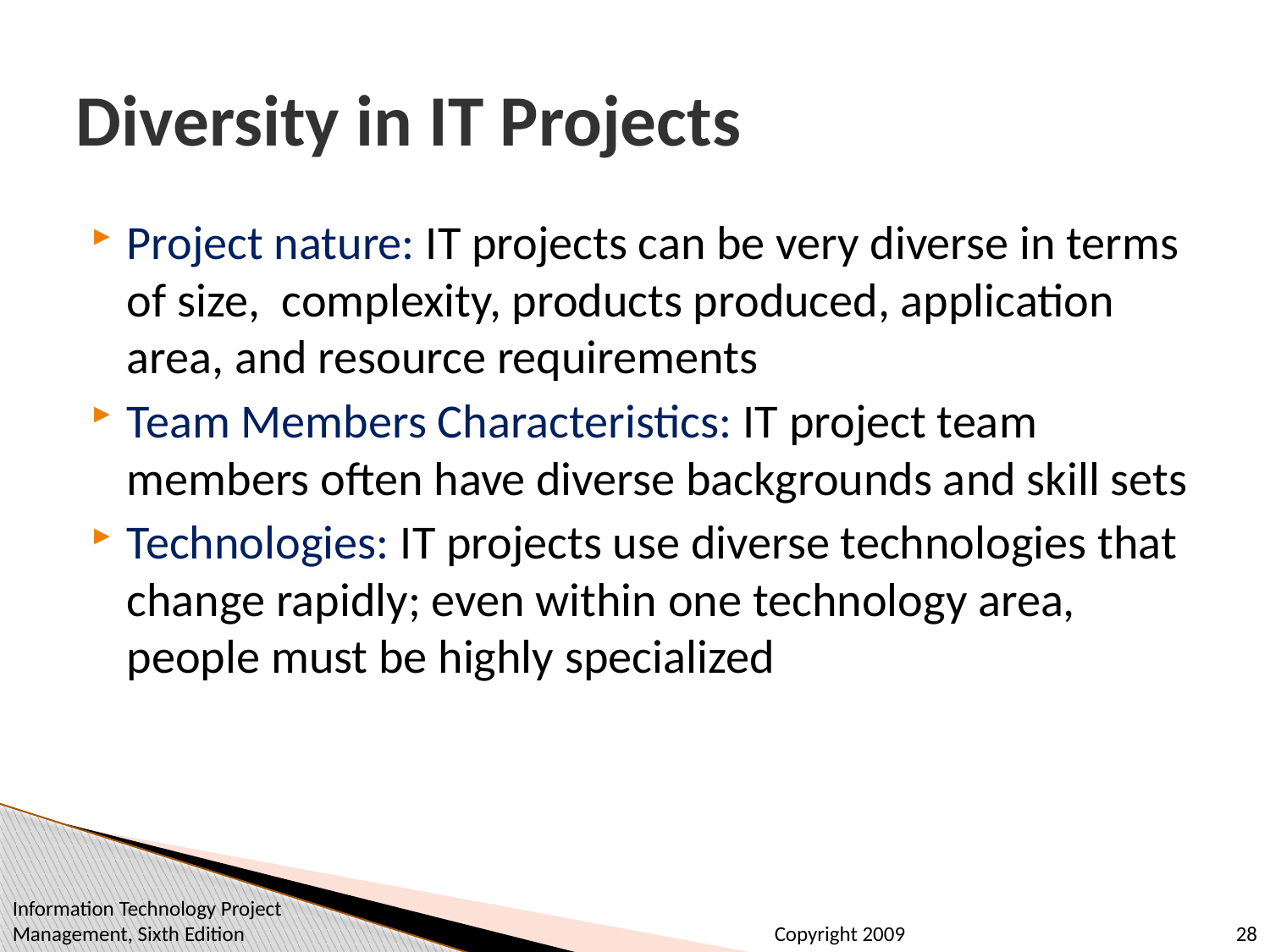

# Diversity in IT Projects
Project nature: IT projects can be very diverse in terms of size,  complexity, products produced, application area, and resource requirements
Team Members Characteristics: IT project team members often have diverse backgrounds and skill sets
Technologies: IT projects use diverse technologies that change rapidly; even within one technology area, people must be highly specialized
Information Technology Project Management, Sixth Edition
28